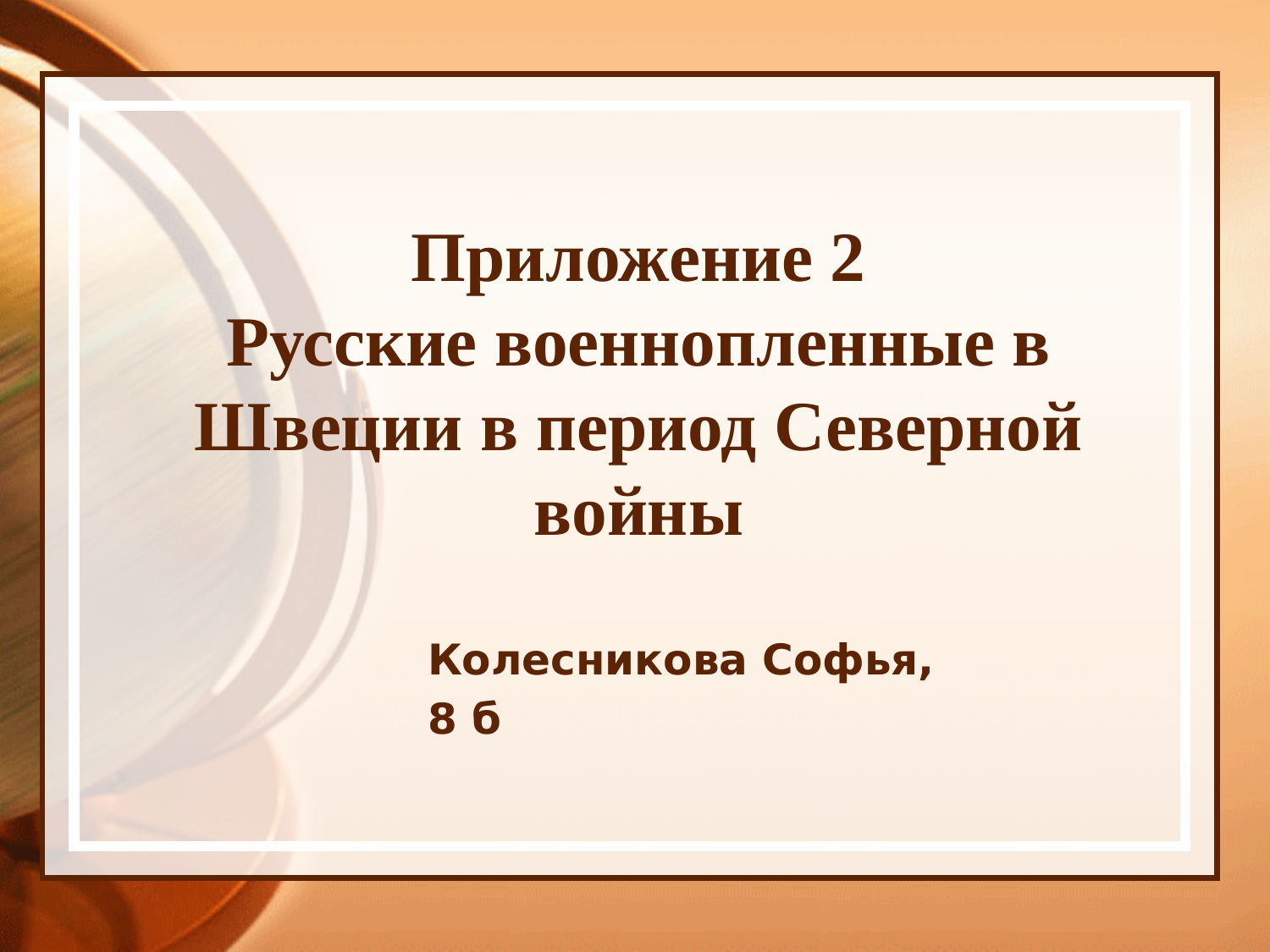

# Приложение 2 Русские военнопленные в Швеции в период Северной войны
Колесникова Софья,
8 б